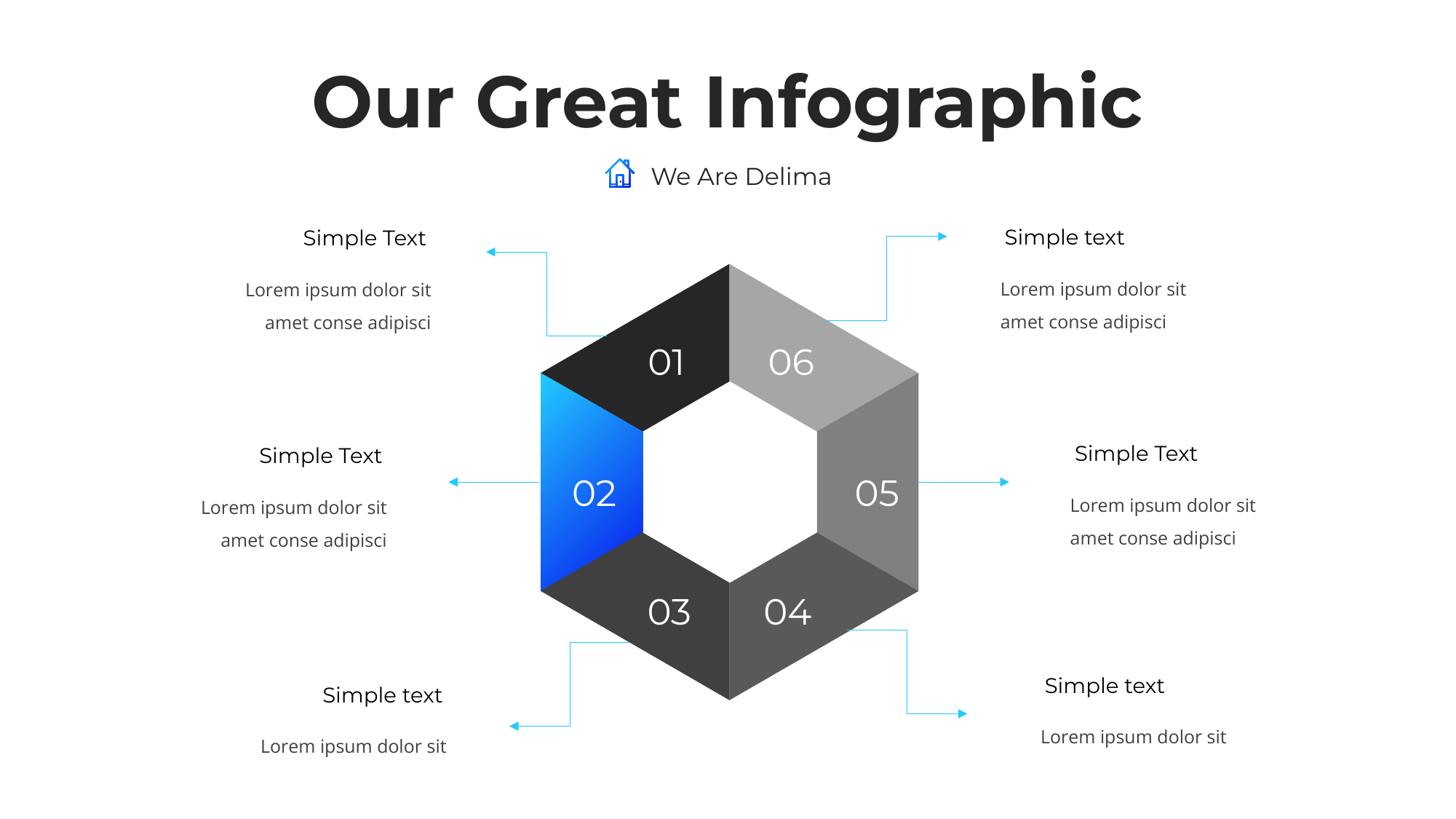

Our Great Infographic
We Are Delima

Simple text
Lorem ipsum dolor sit amet conse adipisci
Simple Text
Lorem ipsum dolor sit amet conse adipisci

01
06

02
05

03
04
Simple Text
Lorem ipsum dolor sit amet conse adipisci
Simple Text
Lorem ipsum dolor sit amet conse adipisci
Simple text
Lorem ipsum dolor sit
Simple text
Lorem ipsum dolor sit